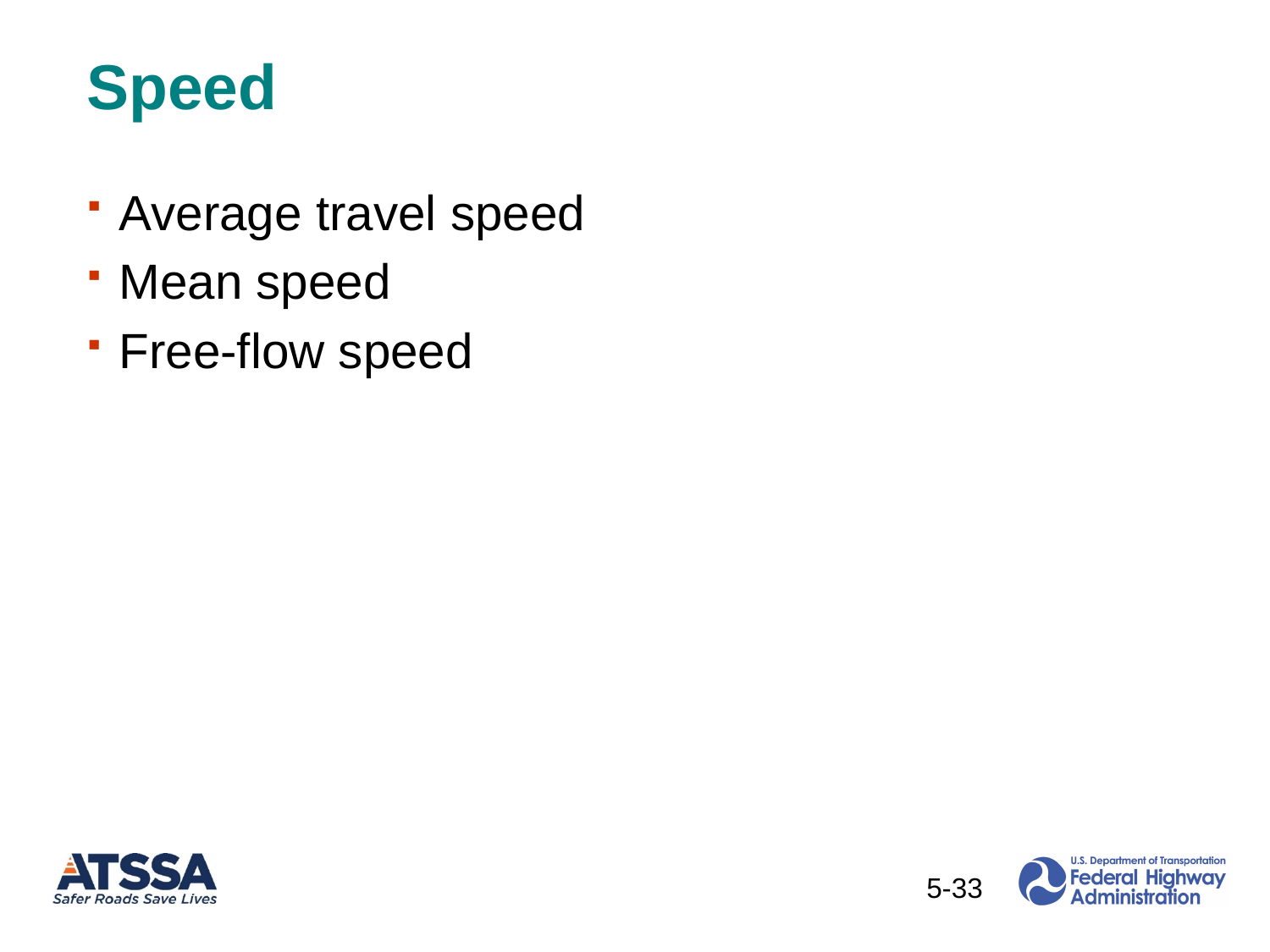

# Speed
Average travel speed
Mean speed
Free-flow speed